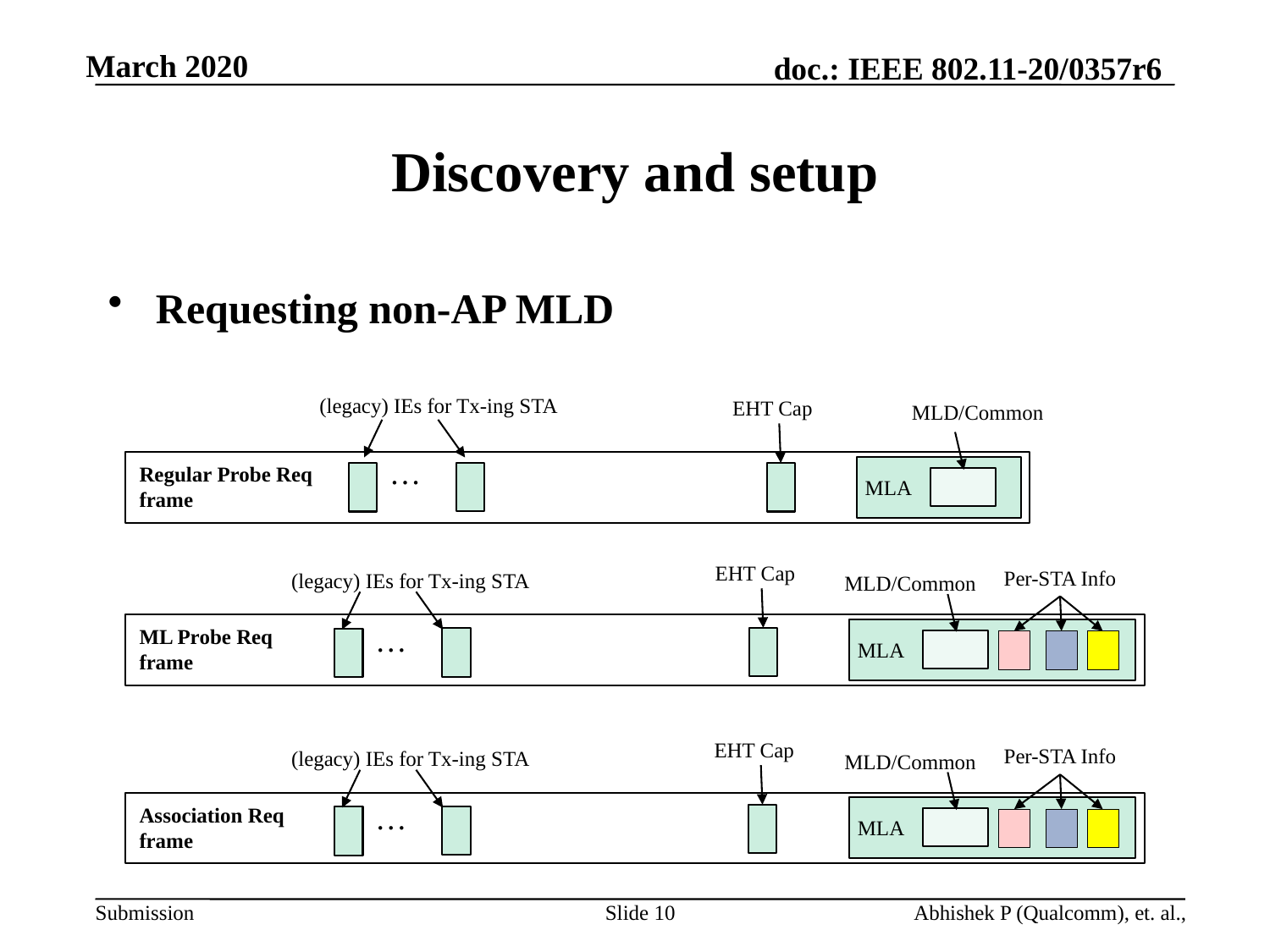

# Discovery and setup
Requesting non-AP MLD
(legacy) IEs for Tx-ing STA
EHT Cap
MLD/Common
…

Regular Probe Req frame

MLA
EHT Cap
Per-STA Info
(legacy) IEs for Tx-ing STA
MLD/Common
…

ML Probe Req frame

MLA

EHT Cap
Per-STA Info
(legacy) IEs for Tx-ing STA
MLD/Common
…

Association Req frame

MLA

Slide 10
Abhishek P (Qualcomm), et. al.,